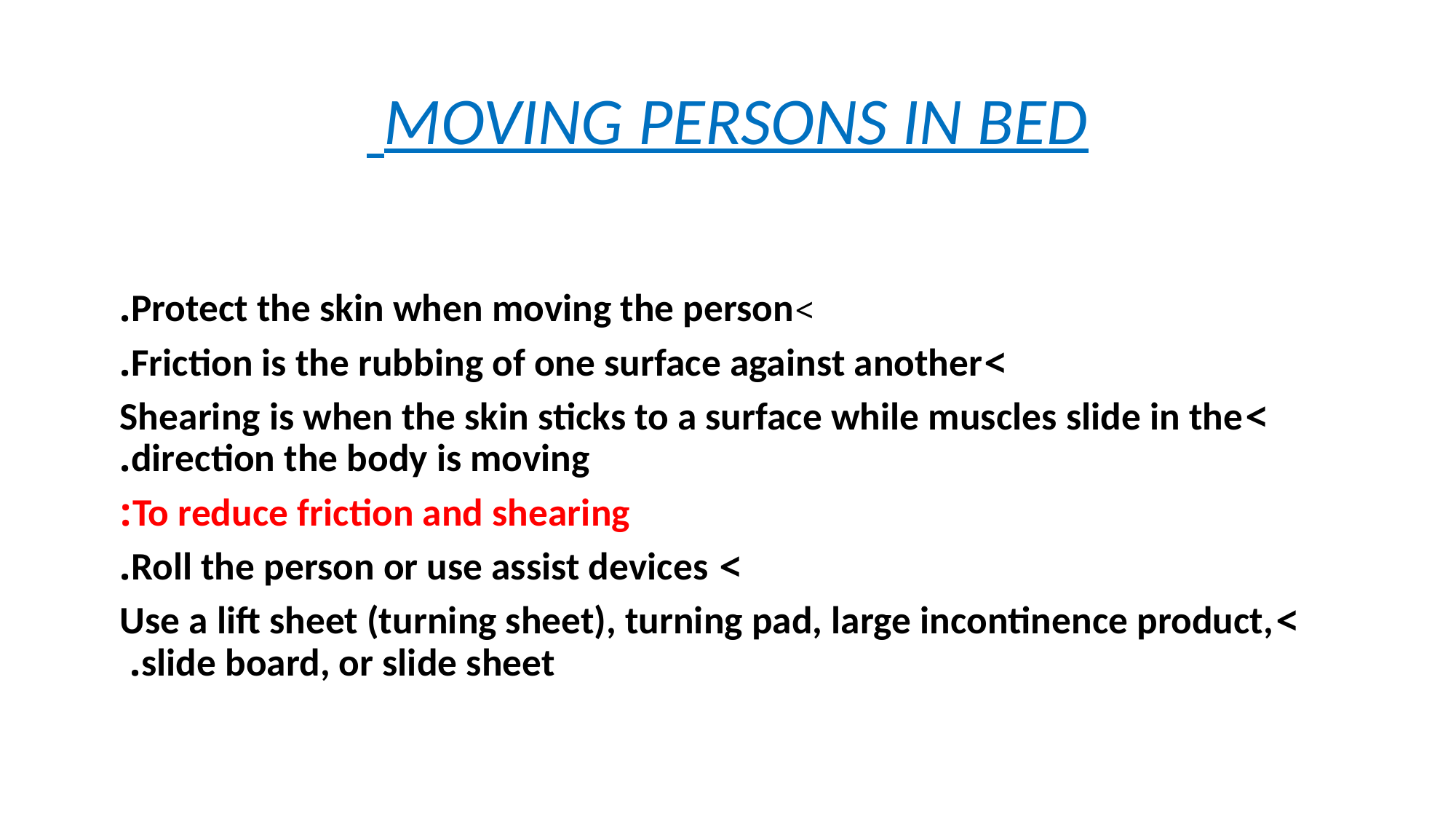

# MOVING PERSONS IN BED
>Protect the skin when moving the person.
>Friction is the rubbing of one surface against another.
>Shearing is when the skin sticks to a surface while muscles slide in the direction the body is moving.
To reduce friction and shearing:
> Roll the person or use assist devices.
>Use a lift sheet (turning sheet), turning pad, large incontinence product, slide board, or slide sheet.